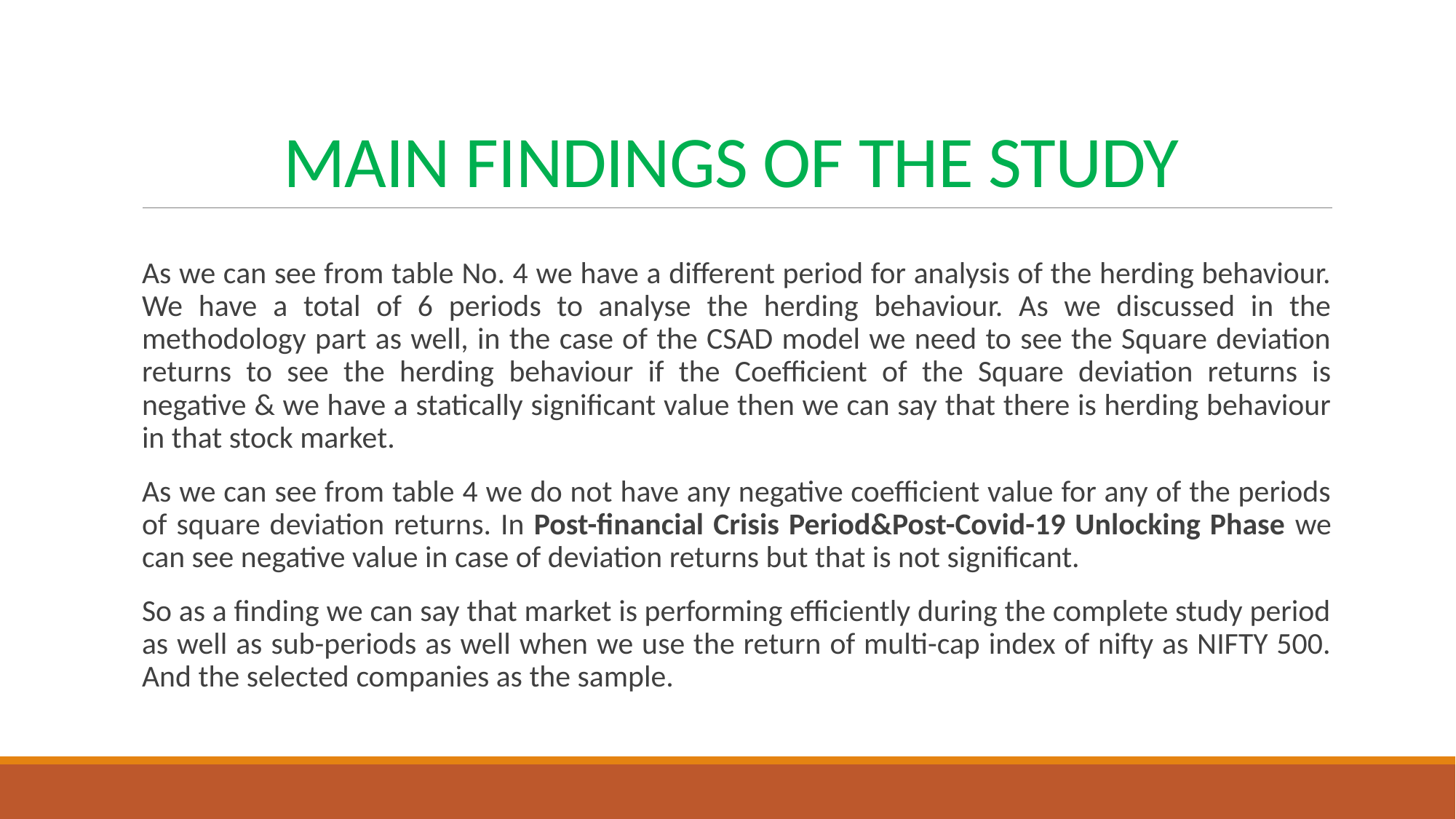

# MAIN FINDINGS OF THE STUDY
As we can see from table No. 4 we have a different period for analysis of the herding behaviour. We have a total of 6 periods to analyse the herding behaviour. As we discussed in the methodology part as well, in the case of the CSAD model we need to see the Square deviation returns to see the herding behaviour if the Coefficient of the Square deviation returns is negative & we have a statically significant value then we can say that there is herding behaviour in that stock market.
As we can see from table 4 we do not have any negative coefficient value for any of the periods of square deviation returns. In Post-financial Crisis Period&Post-Covid-19 Unlocking Phase we can see negative value in case of deviation returns but that is not significant.
So as a finding we can say that market is performing efficiently during the complete study period as well as sub-periods as well when we use the return of multi-cap index of nifty as NIFTY 500. And the selected companies as the sample.